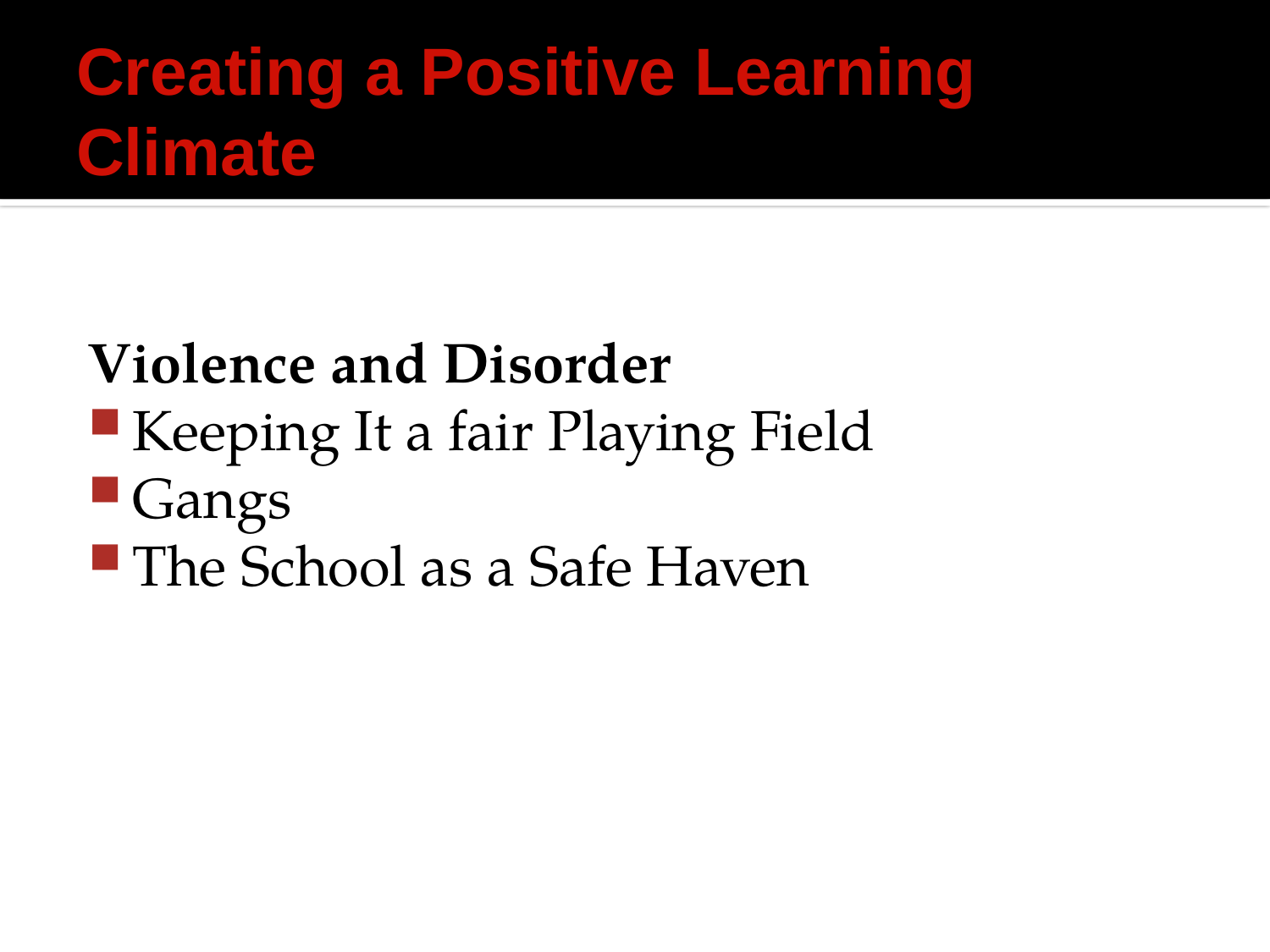

# Creating a Positive Learning Climate

Violence and Disorder
Keeping It a fair Playing Field
Gangs
The School as a Safe Haven